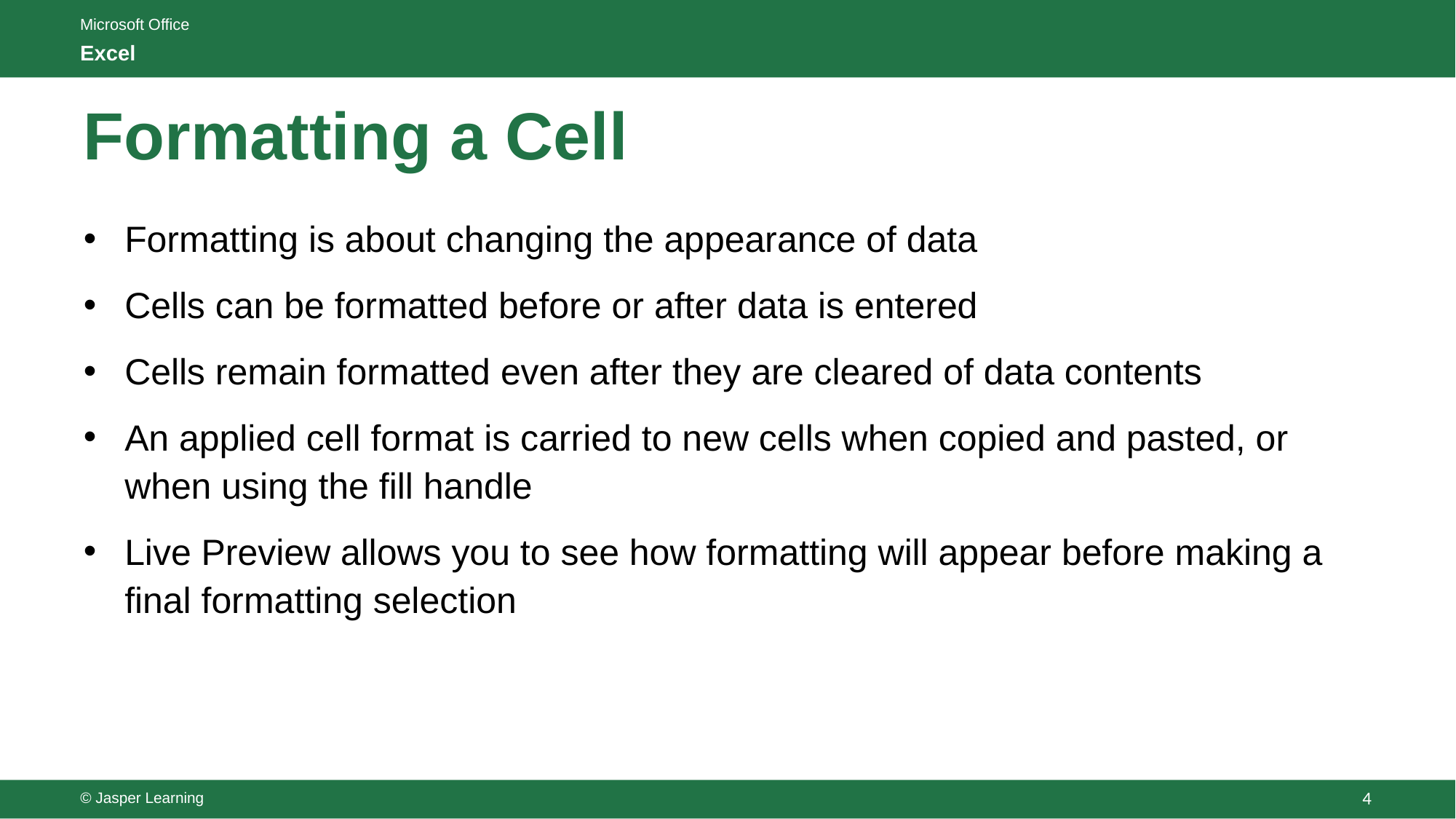

# Formatting a Cell
Formatting is about changing the appearance of data
Cells can be formatted before or after data is entered
Cells remain formatted even after they are cleared of data contents
An applied cell format is carried to new cells when copied and pasted, or when using the fill handle
Live Preview allows you to see how formatting will appear before making a final formatting selection
© Jasper Learning
4